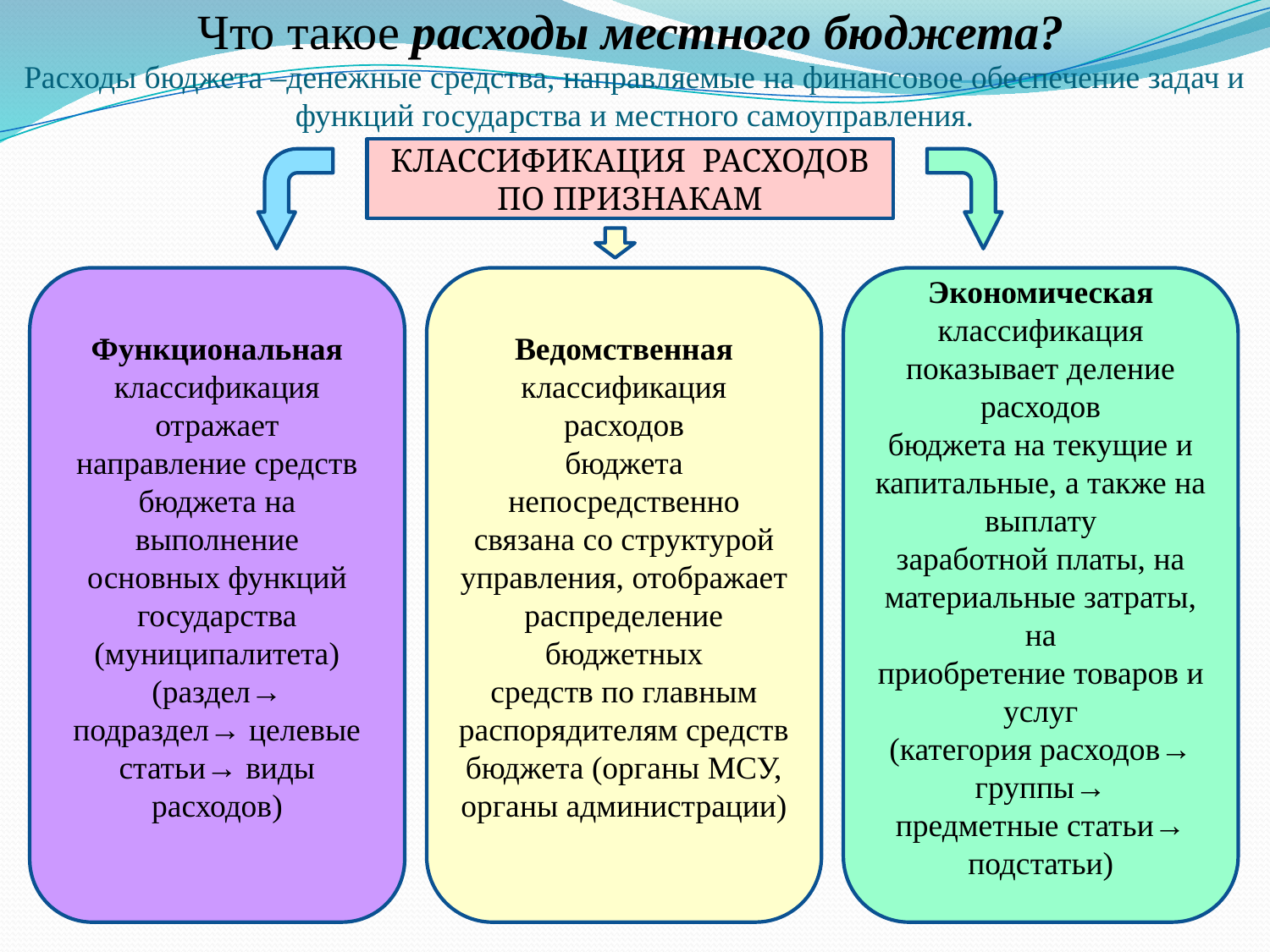

Что такое расходы местного бюджета?
Расходы бюджета –денежные средства, направляемые на финансовое обеспечение задач и функций государства и местного самоуправления.
КЛАССИФИКАЦИЯ  РАСХОДОВ ПО ПРИЗНАКАМ

Функциональная
классификация отражает
направление средств
бюджета на выполнение
основных функций
государства
(муниципалитета) (раздел→
подраздел→ целевые
статьи→ виды расходов)
Ведомственная
классификация расходов
бюджета непосредственно
связана со структурой
управления, отображает
распределение бюджетных
средств по главным
распорядителям средств
бюджета (органы МСУ,
органы администрации)
Экономическая классификация
показывает деление расходов
бюджета на текущие и
капитальные, а также на выплату
заработной платы, на
материальные затраты, на
приобретение товаров и услуг
(категория расходов→ группы→
предметные статьи→ подстатьи)